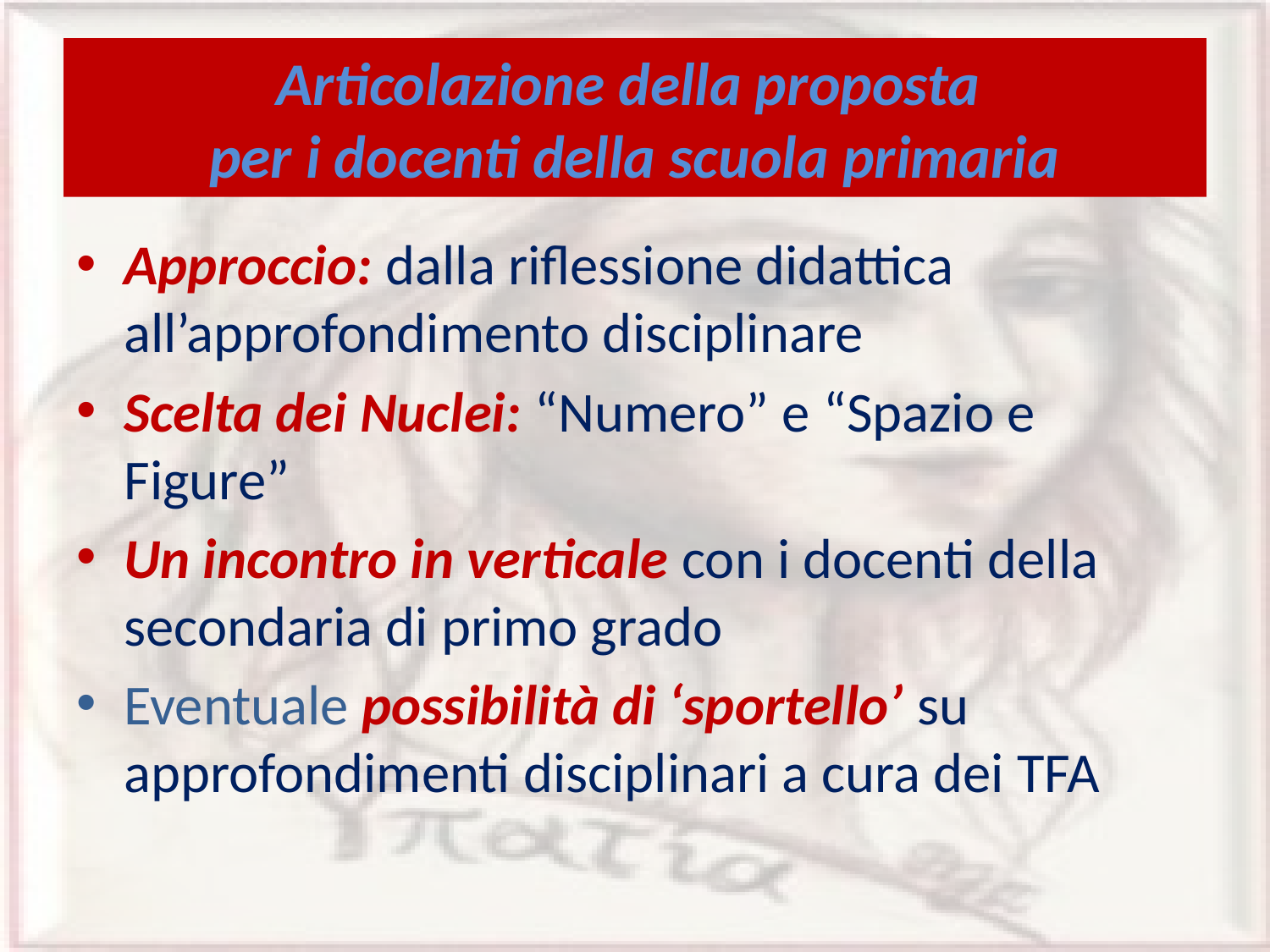

# Articolazione della proposta per i docenti della scuola primaria
Approccio: dalla riflessione didattica all’approfondimento disciplinare
Scelta dei Nuclei: “Numero” e “Spazio e Figure”
Un incontro in verticale con i docenti della secondaria di primo grado
Eventuale possibilità di ‘sportello’ su approfondimenti disciplinari a cura dei TFA